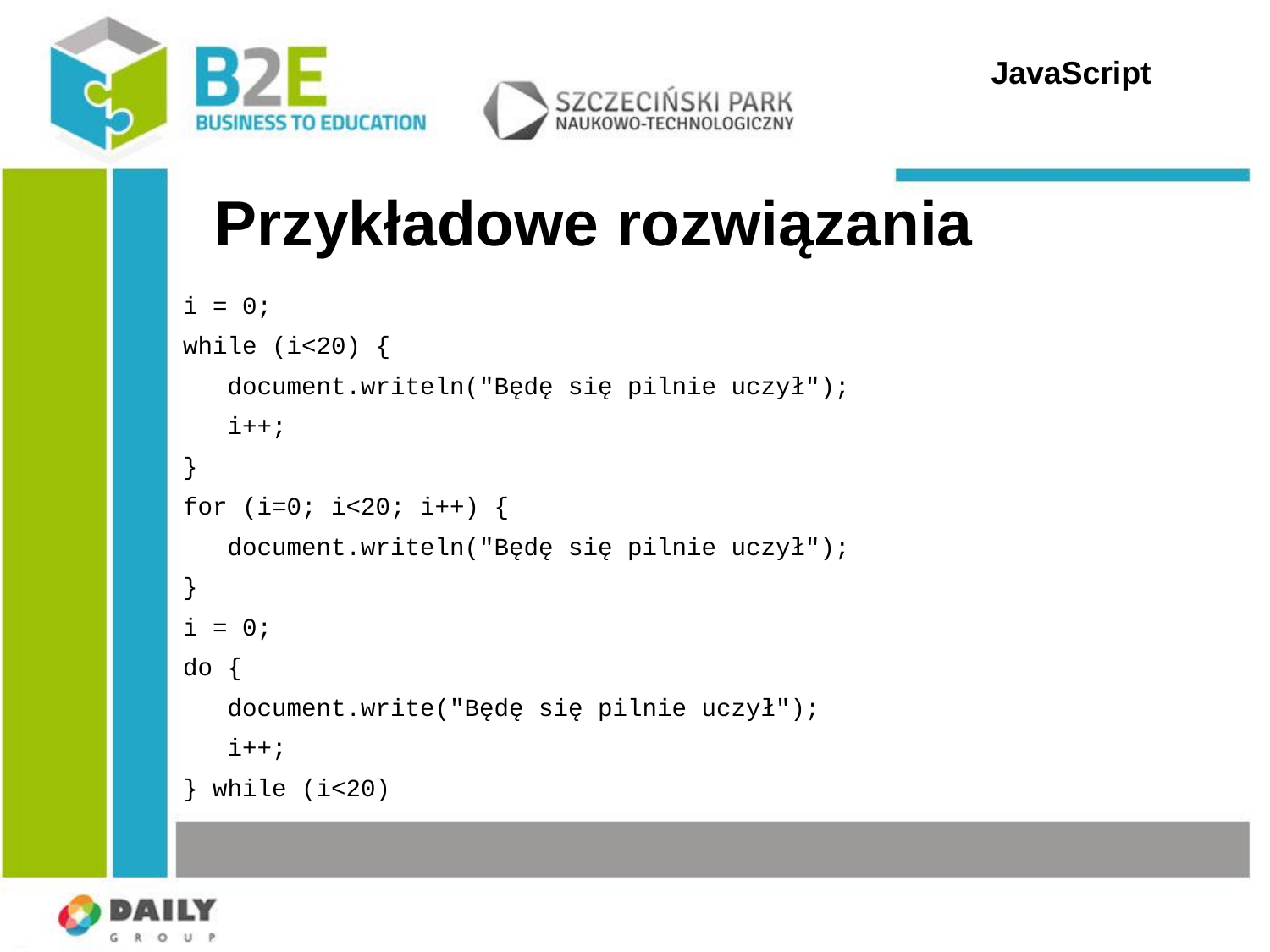

JavaScript
Przykładowe rozwiązania
i = 0;
while (i<20) {
   document.writeln("Będę się pilnie uczył");
   i++;
}
for (i=0; i<20; i++) {
   document.writeln("Będę się pilnie uczył");
}
i = 0;
do {
   document.write("Będę się pilnie uczył");
   i++;
} while (i<20)